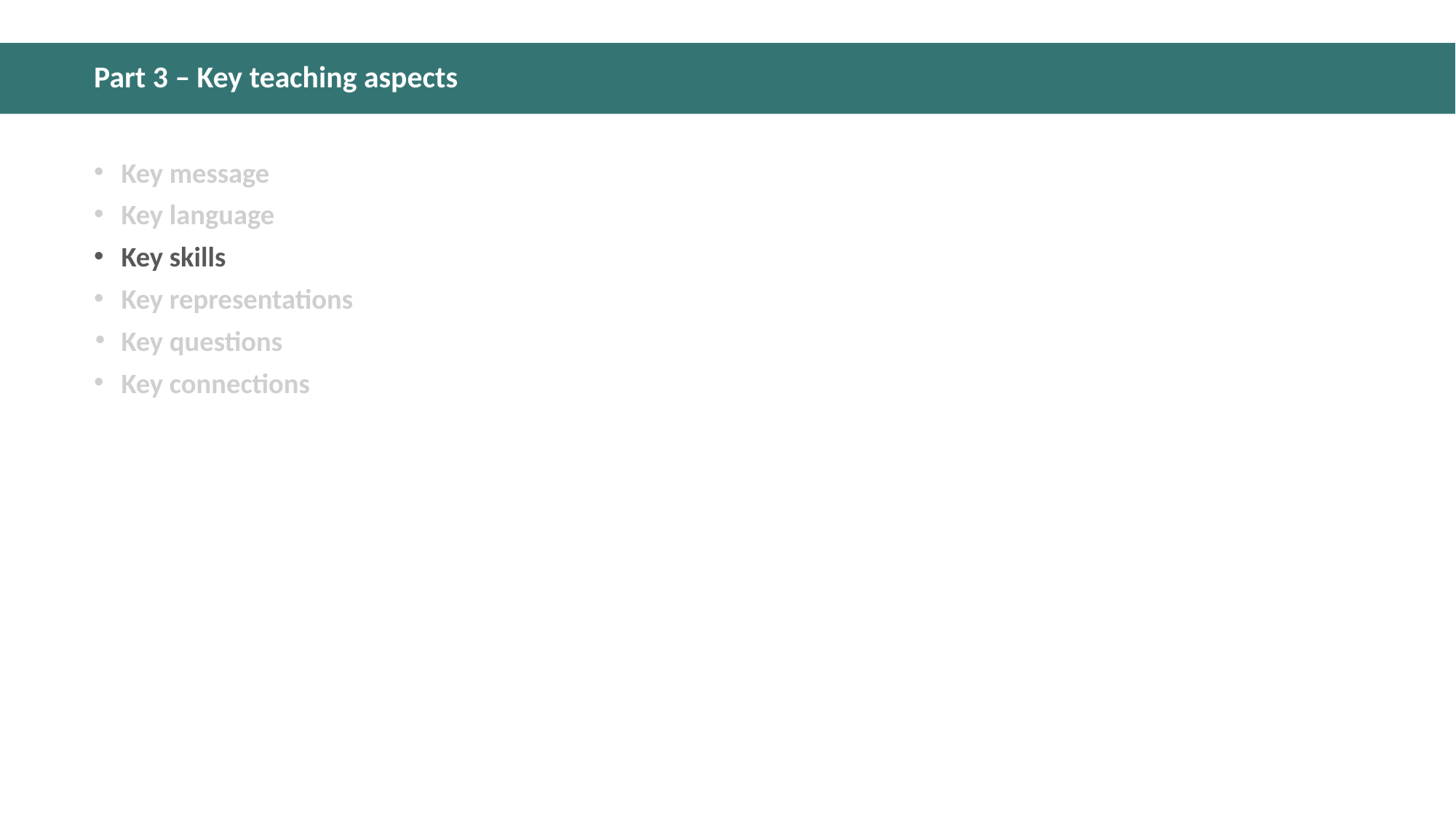

# Part 3 – Key teaching aspects
Key message
Key language
Key skills
Key representations
Key questions
Key connections